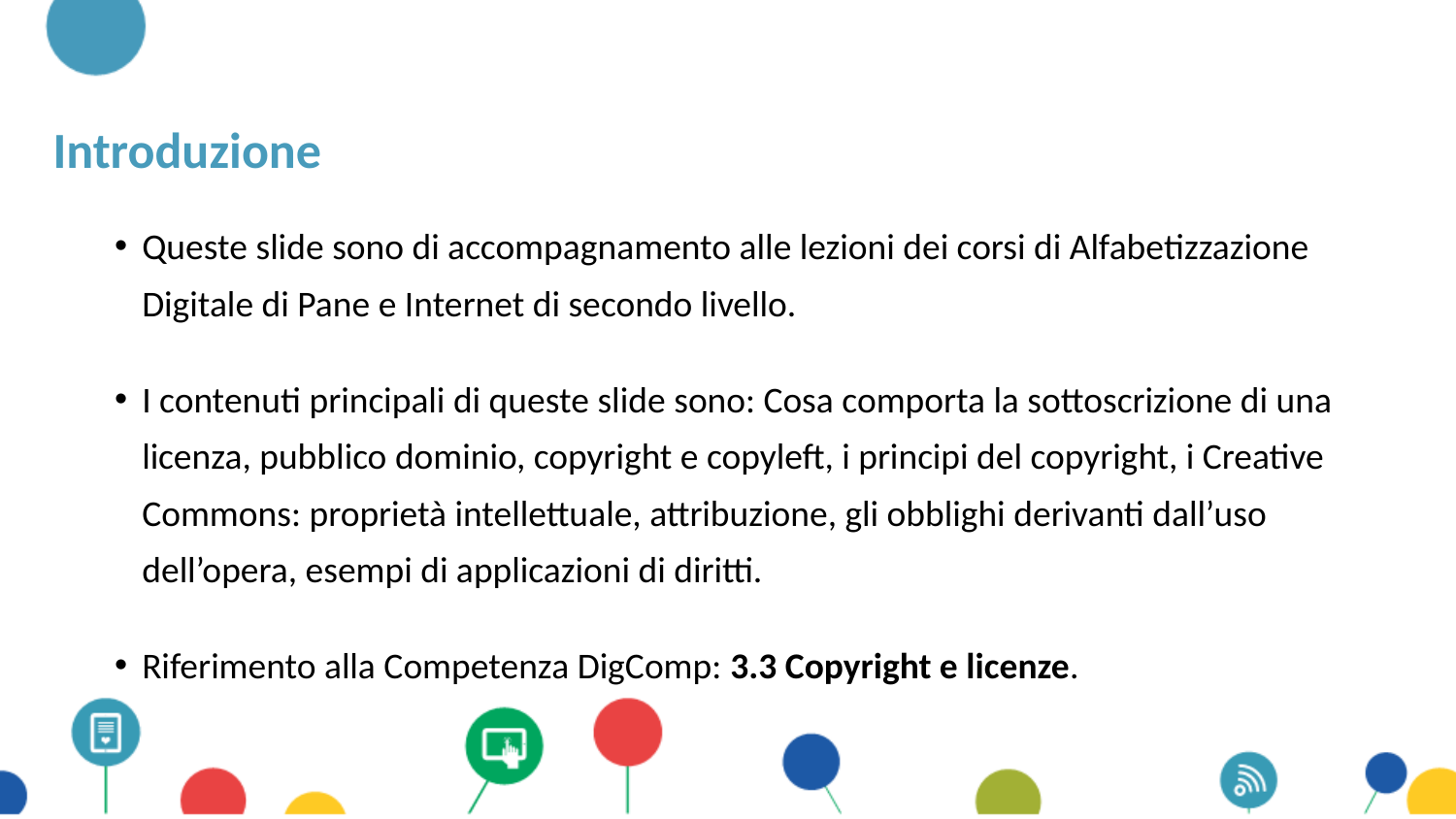

# Introduzione
Queste slide sono di accompagnamento alle lezioni dei corsi di Alfabetizzazione Digitale di Pane e Internet di secondo livello.
I contenuti principali di queste slide sono: Cosa comporta la sottoscrizione di una licenza, pubblico dominio, copyright e copyleft, i principi del copyright, i Creative Commons: proprietà intellettuale, attribuzione, gli obblighi derivanti dall’uso dell’opera, esempi di applicazioni di diritti.
Riferimento alla Competenza DigComp: 3.3 Copyright e licenze.